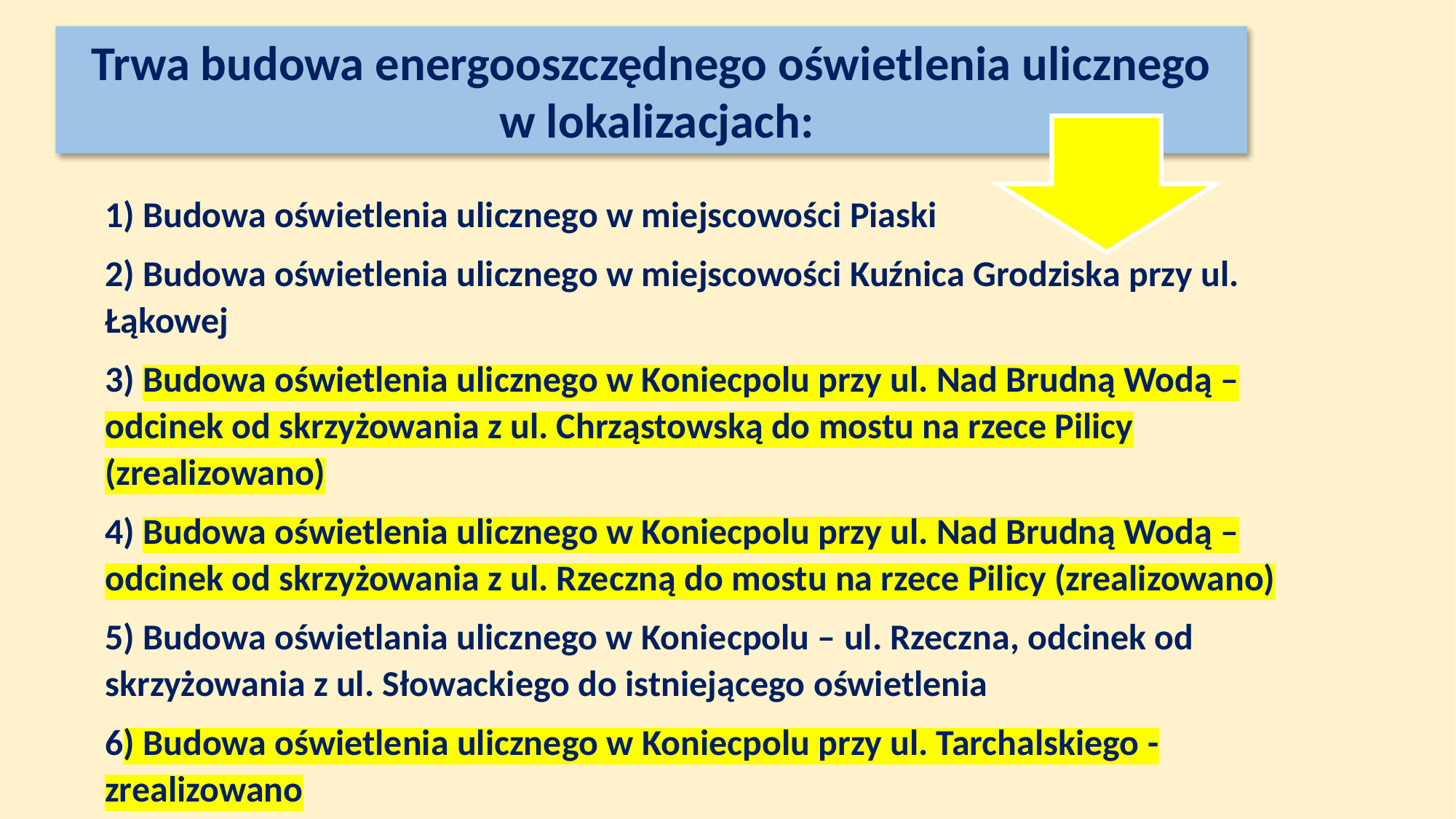

Trwa budowa energooszczędnego oświetlenia ulicznego
 w lokalizacjach:

1) Budowa oświetlenia ulicznego w miejscowości Piaski
2) Budowa oświetlenia ulicznego w miejscowości Kuźnica Grodziska przy ul. Łąkowej
3) Budowa oświetlenia ulicznego w Koniecpolu przy ul. Nad Brudną Wodą – odcinek od skrzyżowania z ul. Chrząstowską do mostu na rzece Pilicy (zrealizowano)
4) Budowa oświetlenia ulicznego w Koniecpolu przy ul. Nad Brudną Wodą – odcinek od skrzyżowania z ul. Rzeczną do mostu na rzece Pilicy (zrealizowano)
5) Budowa oświetlania ulicznego w Koniecpolu – ul. Rzeczna, odcinek od skrzyżowania z ul. Słowackiego do istniejącego oświetlenia
6) Budowa oświetlenia ulicznego w Koniecpolu przy ul. Tarchalskiego - zrealizowano